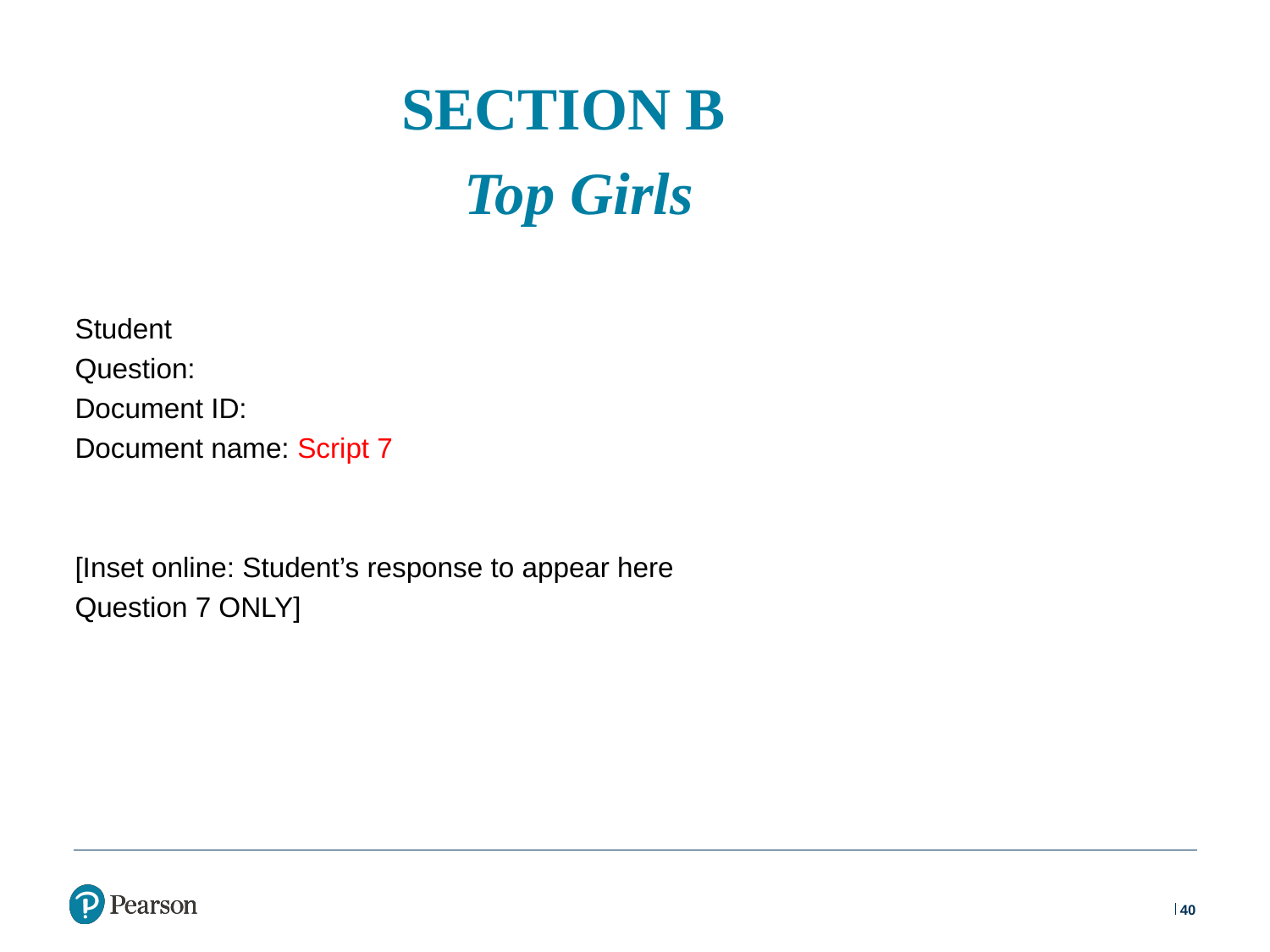

# SECTION B Top Girls
Student
Question:
Document ID:
Document name: Script 7

[Inset online: Student’s response to appear here Question 7 ONLY]

40